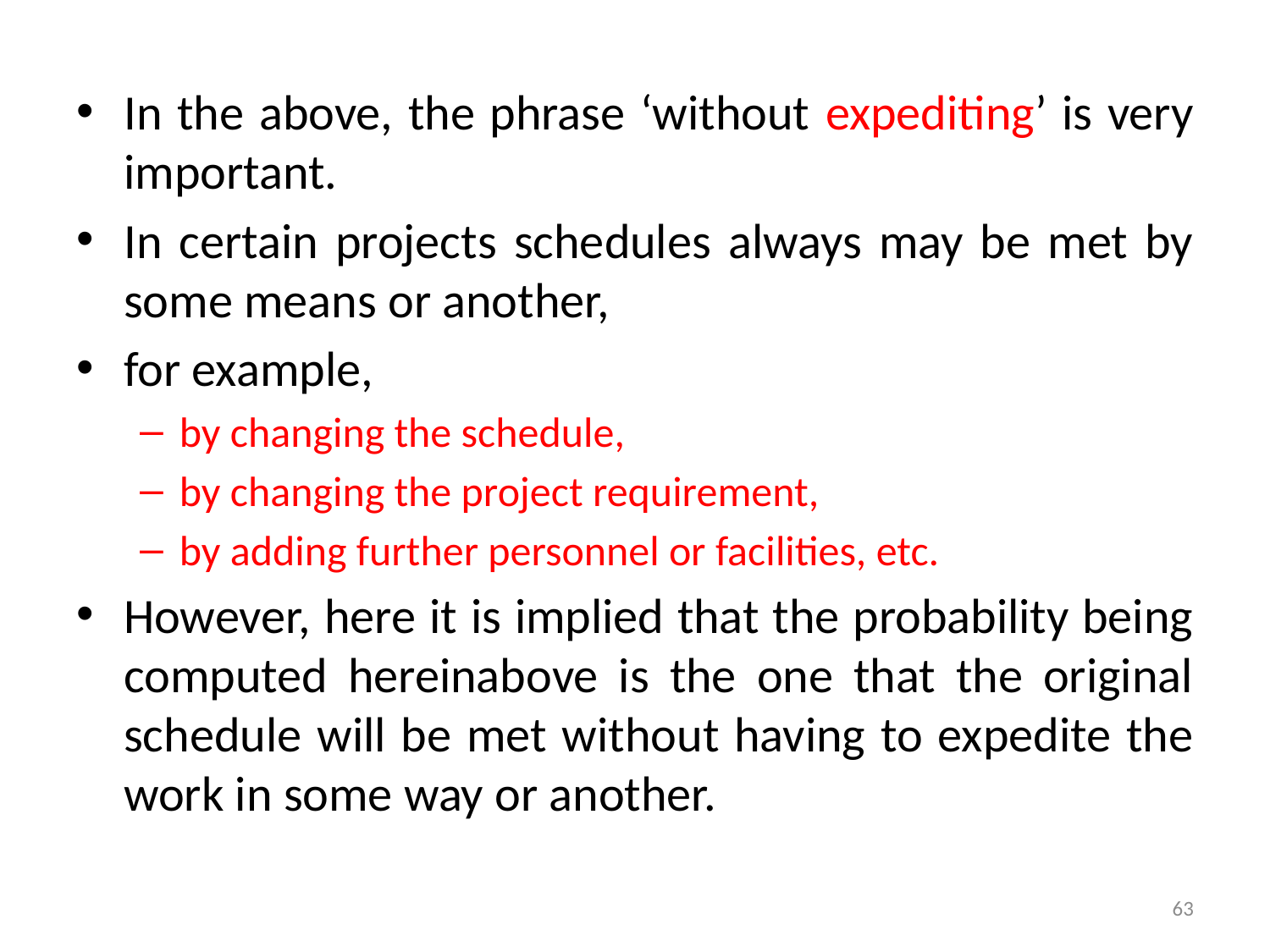

In the above, the phrase ‘without expediting’ is very important.
In certain projects schedules always may be met by some means or another,
for example,
by changing the schedule,
by changing the project requirement,
by adding further personnel or facilities, etc.
However, here it is implied that the probability being computed hereinabove is the one that the original schedule will be met without having to expedite the work in some way or another.
63